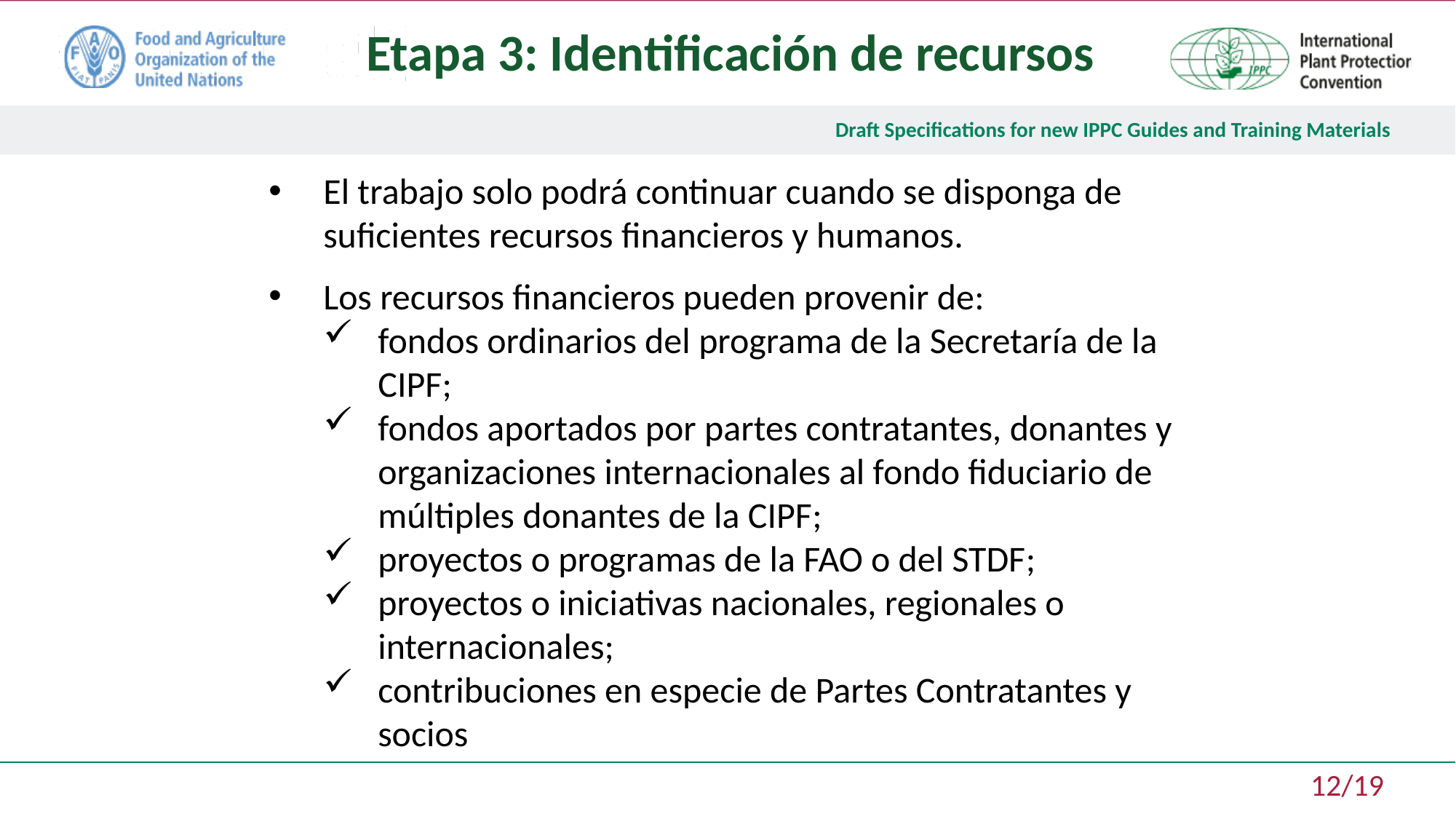

Etapa 3: Identificación de recursos
El trabajo solo podrá continuar cuando se disponga de suficientes recursos financieros y humanos.
Los recursos financieros pueden provenir de:
fondos ordinarios del programa de la Secretaría de la CIPF;
fondos aportados por partes contratantes, donantes y organizaciones internacionales al fondo fiduciario de múltiples donantes de la CIPF;
proyectos o programas de la FAO o del STDF;
proyectos o iniciativas nacionales, regionales o internacionales;
contribuciones en especie de Partes Contratantes y socios